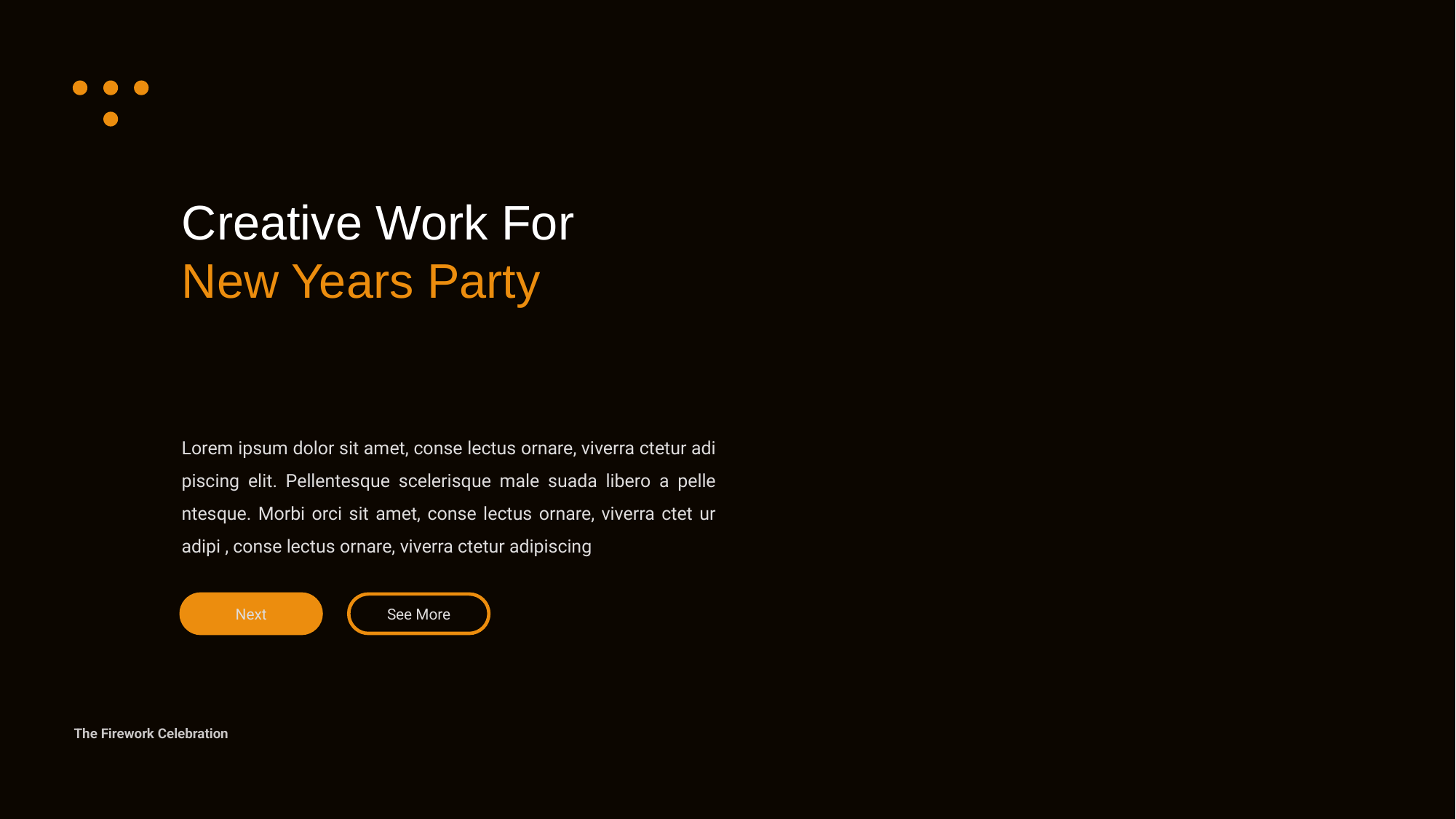

Creative Work For New Years Party
Lorem ipsum dolor sit amet, conse lectus ornare, viverra ctetur adi piscing elit. Pellentesque scelerisque male suada libero a pelle ntesque. Morbi orci sit amet, conse lectus ornare, viverra ctet ur adipi , conse lectus ornare, viverra ctetur adipiscing
Next
See More
The Firework Celebration